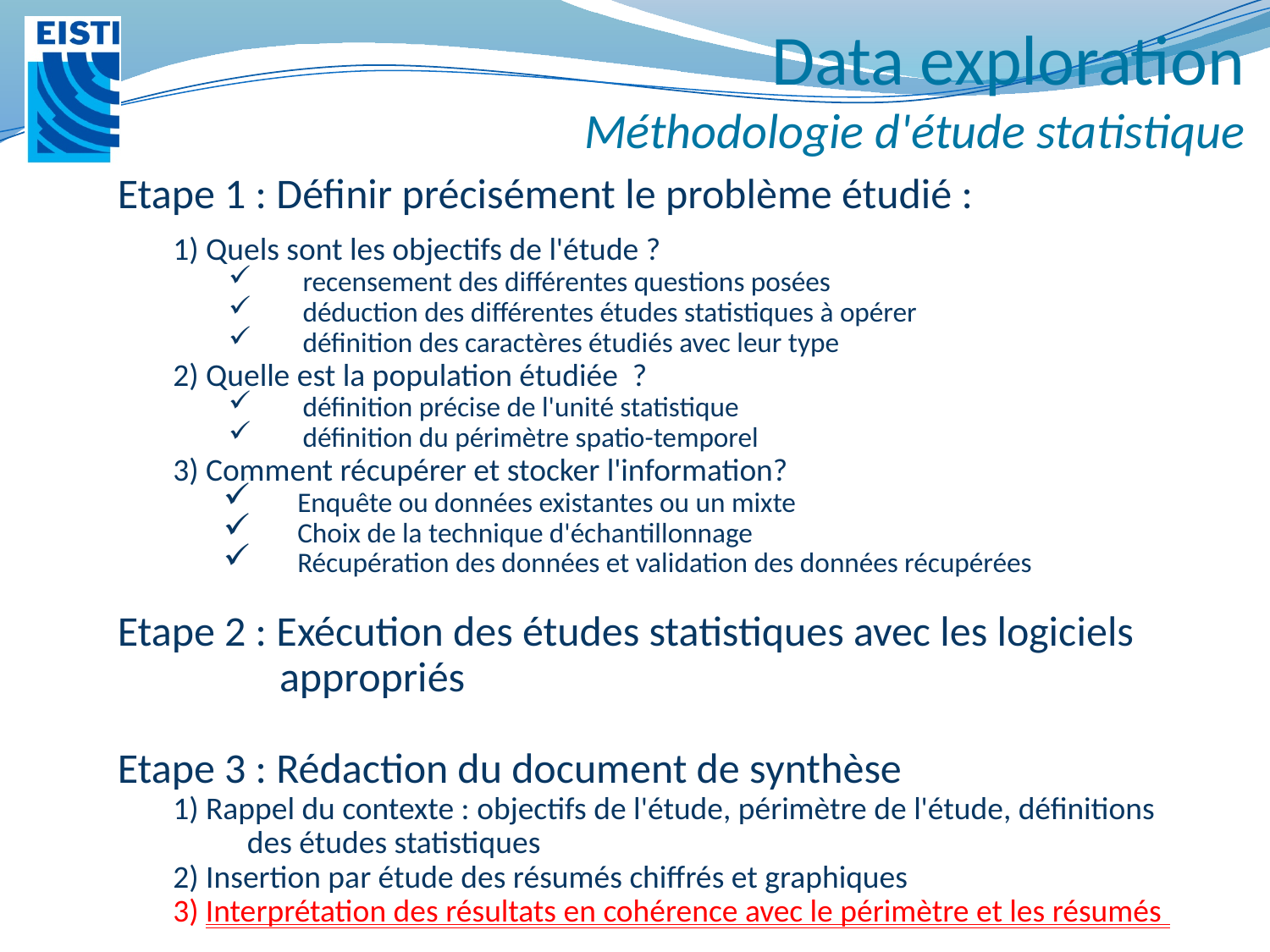

# Data exploration Méthodologie d'étude statistique
Etape 1 : Définir précisément le problème étudié :

1) Quels sont les objectifs de l'étude ?
recensement des différentes questions posées
déduction des différentes études statistiques à opérer
définition des caractères étudiés avec leur type
2) Quelle est la population étudiée  ?
définition précise de l'unité statistique
définition du périmètre spatio-temporel
3) Comment récupérer et stocker l'information?
Enquête ou données existantes ou un mixte
Choix de la technique d'échantillonnage
Récupération des données et validation des données récupérées

Etape 2 : Exécution des études statistiques avec les logiciels
                 appropriés

Etape 3 : Rédaction du document de synthèse
1) Rappel du contexte : objectifs de l'étude, périmètre de l'étude, définitions des études statistiques
2) Insertion par étude des résumés chiffrés et graphiques
3) Interprétation des résultats en cohérence avec le périmètre et les résumés